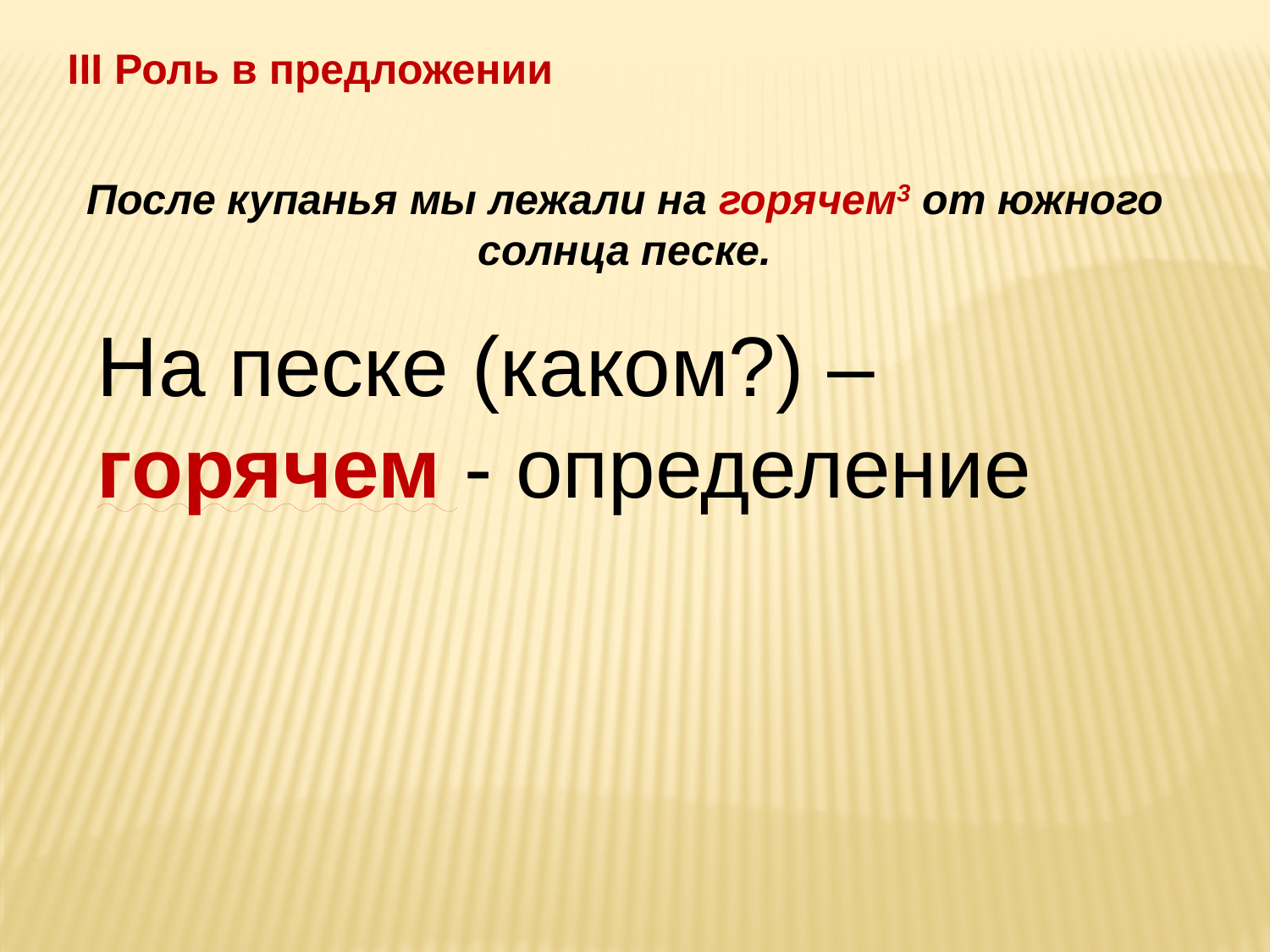

III Роль в предложении
После купанья мы лежали на горячем3 от южного солнца песке.
На песке (каком?) – горячем - определение